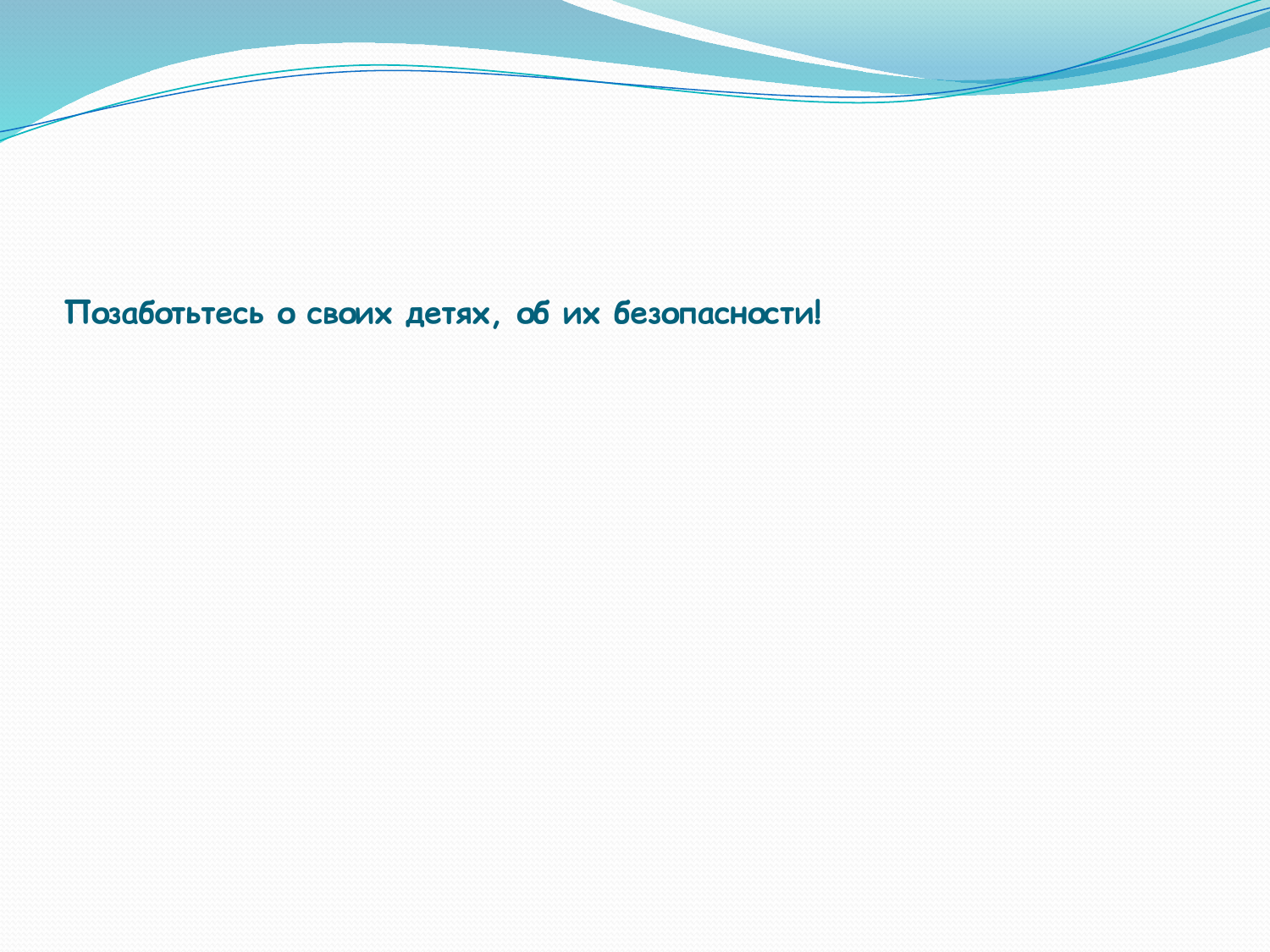

# Позаботьтесь о своих детях, об их безопасности!